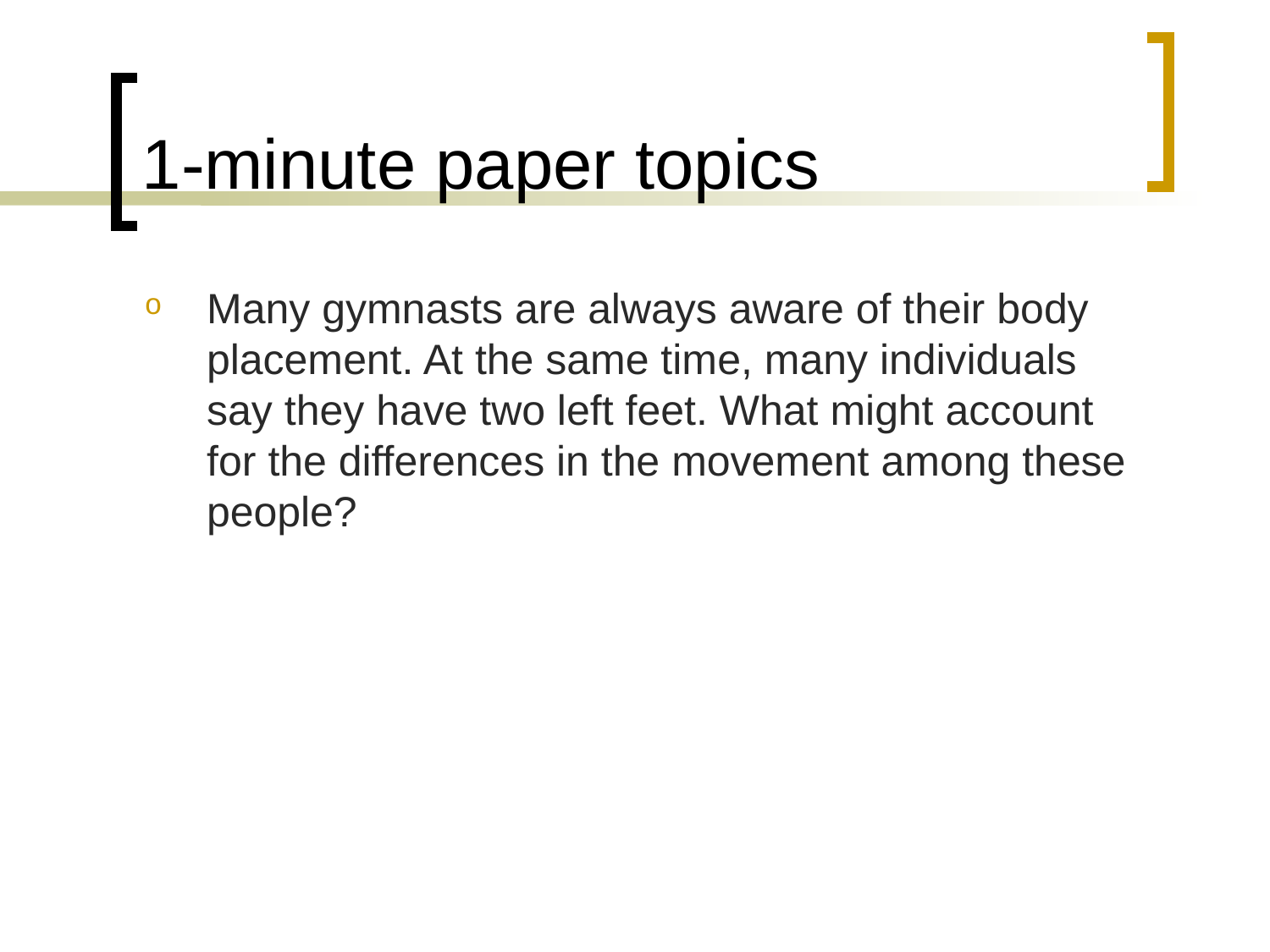

# 1-minute paper topics
Many gymnasts are always aware of their body placement. At the same time, many individuals say they have two left feet. What might account for the differences in the movement among these people?